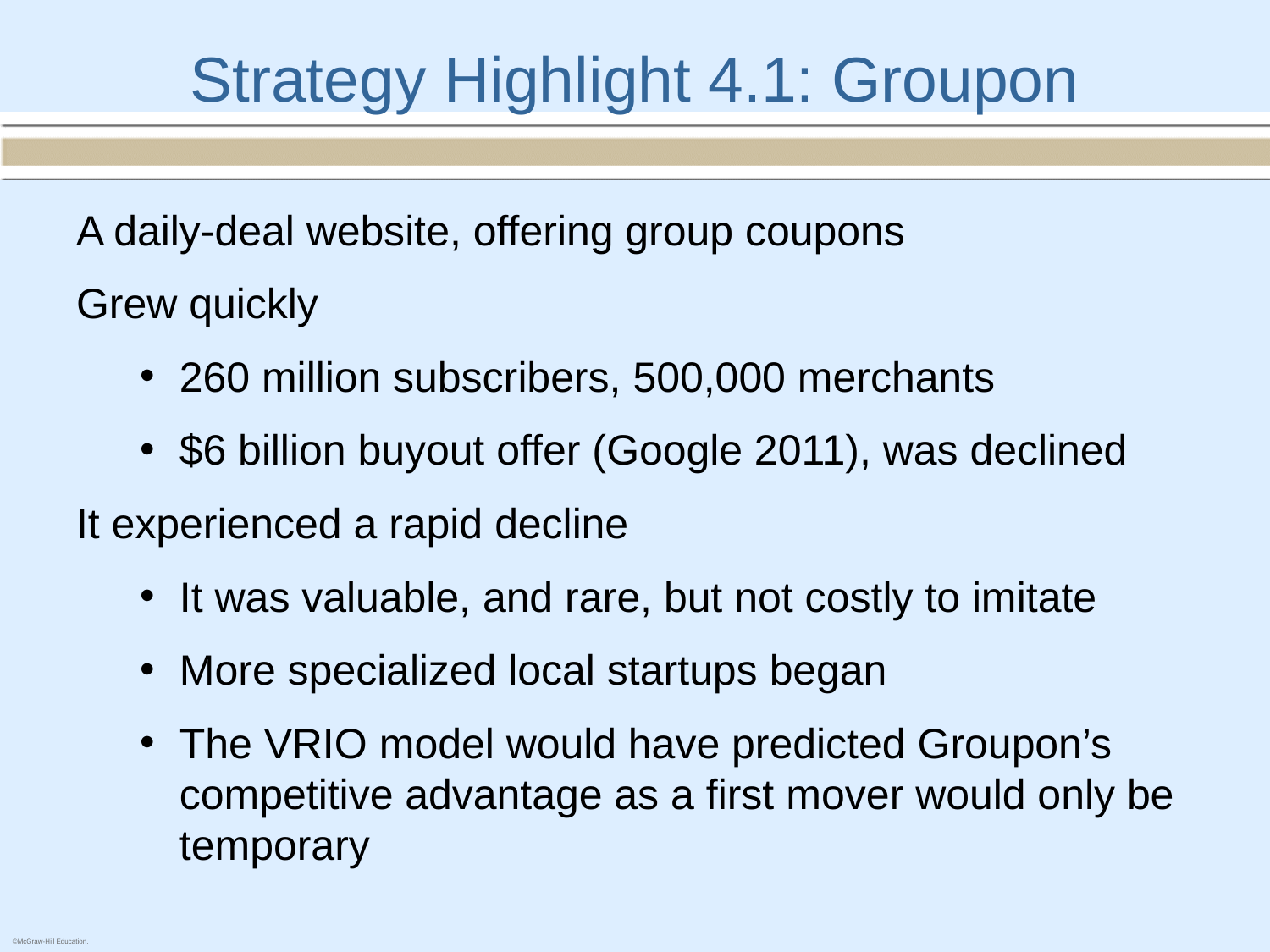

# Strategy Highlight 4.1: Groupon
A daily-deal website, offering group coupons
Grew quickly
260 million subscribers, 500,000 merchants
$6 billion buyout offer (Google 2011), was declined
It experienced a rapid decline
It was valuable, and rare, but not costly to imitate
More specialized local startups began
The VRIO model would have predicted Groupon’s competitive advantage as a first mover would only be temporary